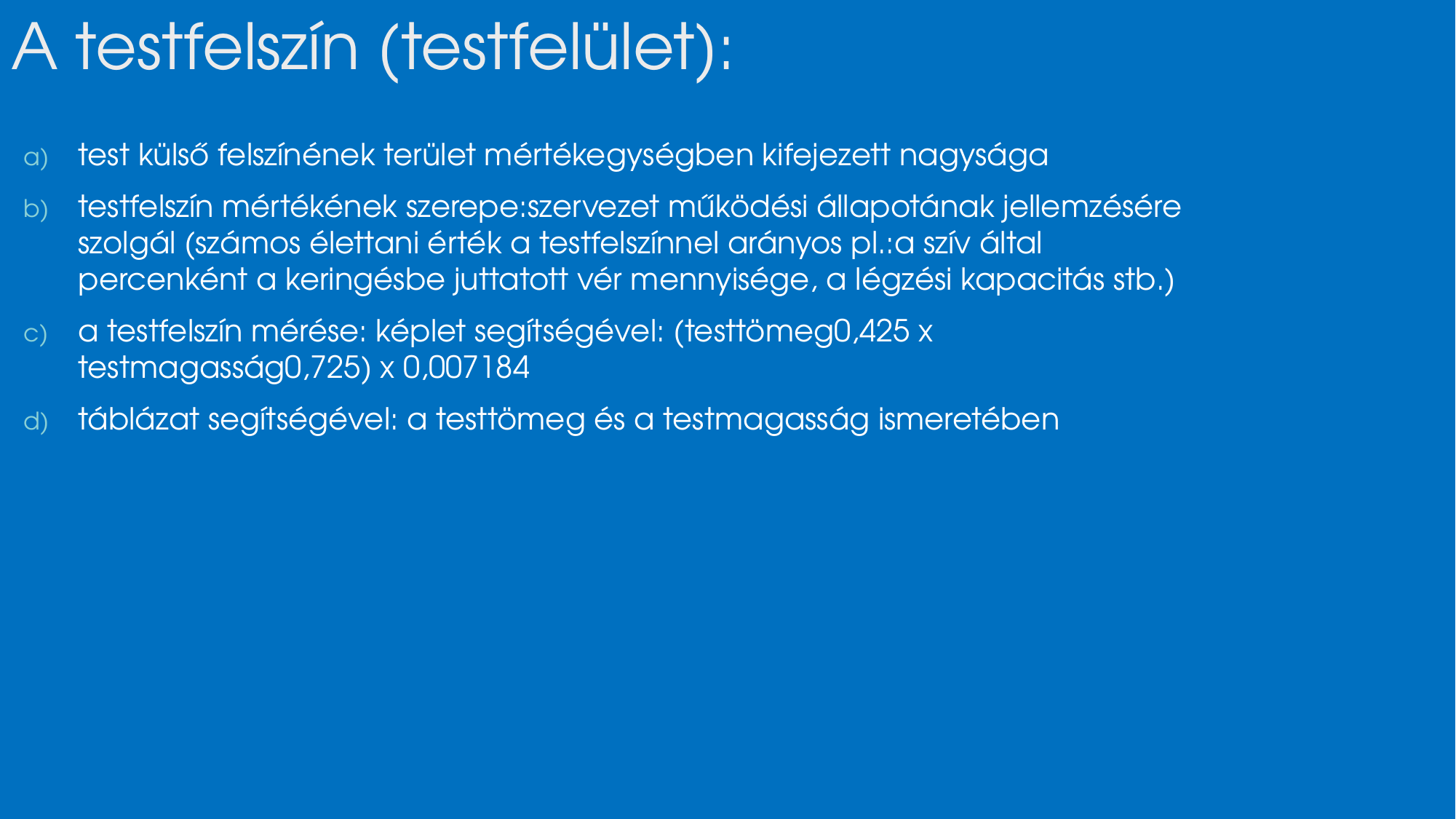

# A testfelszín (testfelület):
test külső felszínének terület mértékegységben kifejezett nagysága
testfelszín mértékének szerepe:szervezet működési állapotának jellemzésére szolgál (számos élettani érték a testfelszínnel arányos pl.:a szív által percenként a keringésbe juttatott vér mennyisége, a légzési kapacitás stb.)
a testfelszín mérése: képlet segítségével: (testtömeg0,425 x testmagasság0,725) x 0,007184
táblázat segítségével: a testtömeg és a testmagasság ismeretében